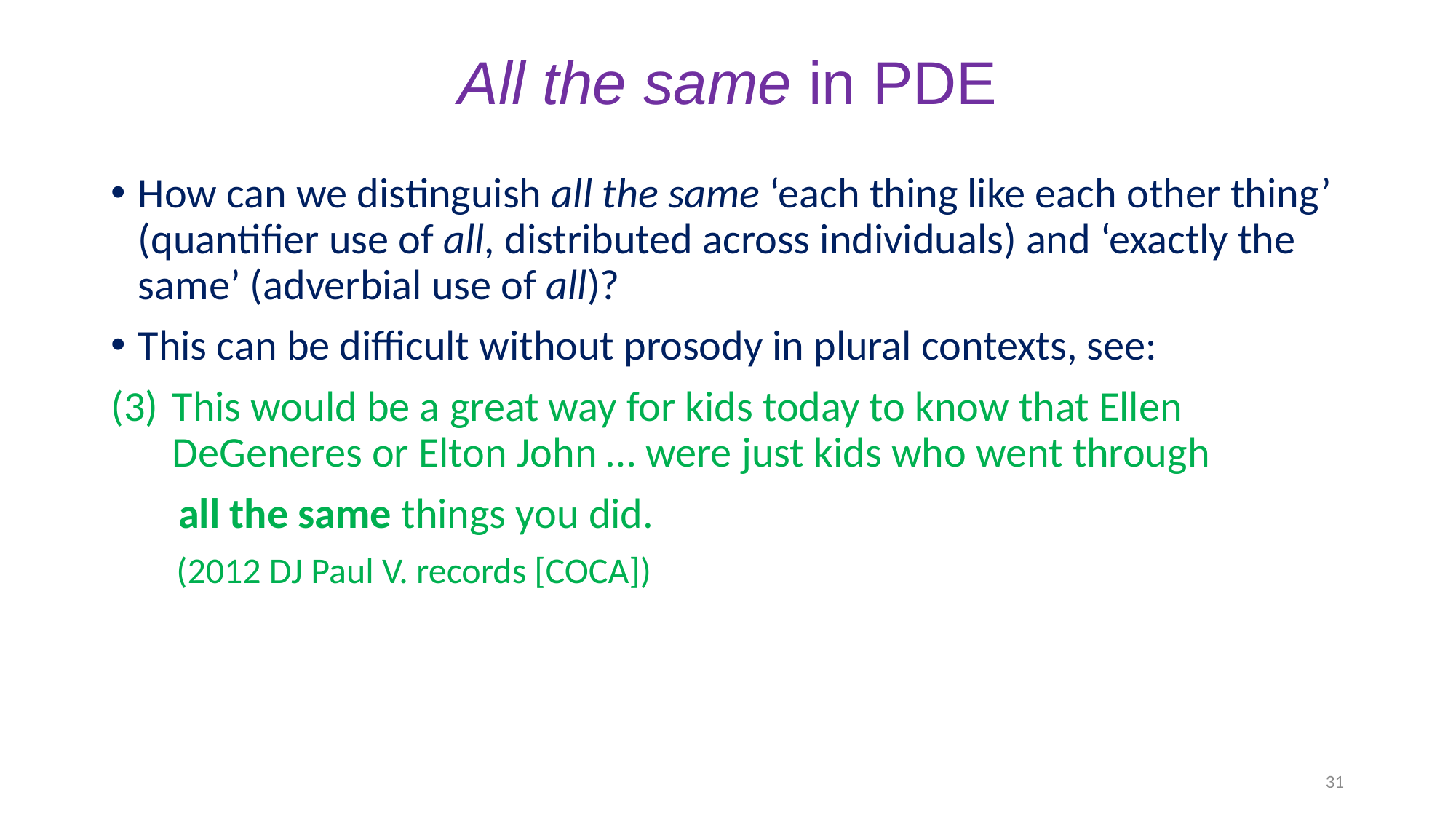

# All the same in PDE
How can we distinguish all the same ‘each thing like each other thing’ (quantifier use of all, distributed across individuals) and ‘exactly the  same’ (adverbial use of all)?
This can be difficult without prosody in plural contexts, see:
This would be a great way for kids today to know that Ellen DeGeneres or Elton John … were just kids who went through
       all the same things you did.
        (2012 DJ Paul V. records [COCA])

31